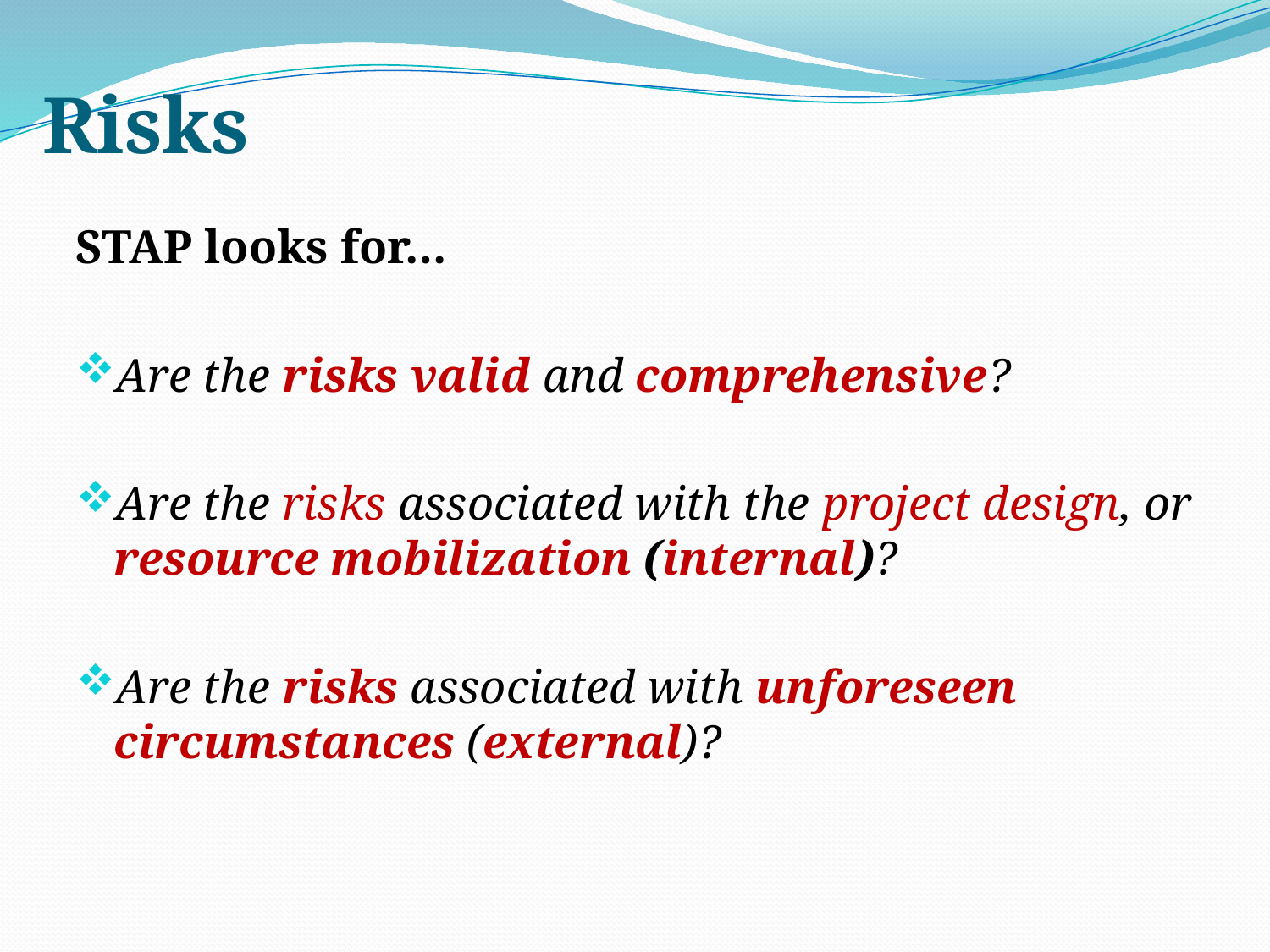

# Risks
STAP looks for…

Are the risks valid and comprehensive?

Are the risks associated with the project design, or resource mobilization (internal)?

Are the risks associated with unforeseen circumstances (external)?